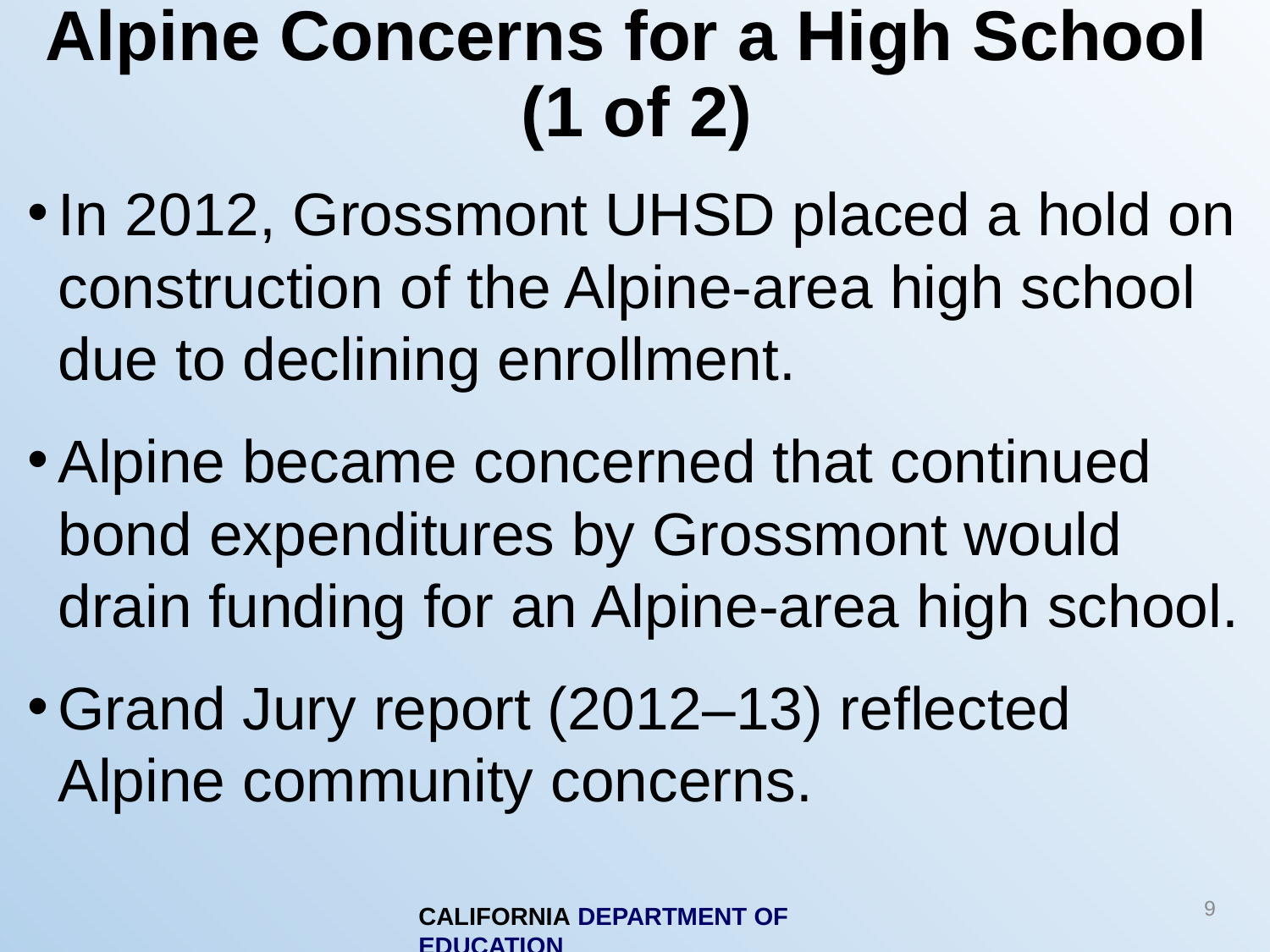

# Alpine Concerns for a High School (1 of 2)
In 2012, Grossmont UHSD placed a hold on construction of the Alpine-area high school due to declining enrollment.
Alpine became concerned that continued bond expenditures by Grossmont would drain funding for an Alpine-area high school.
Grand Jury report (2012–13) reflected Alpine community concerns.
9